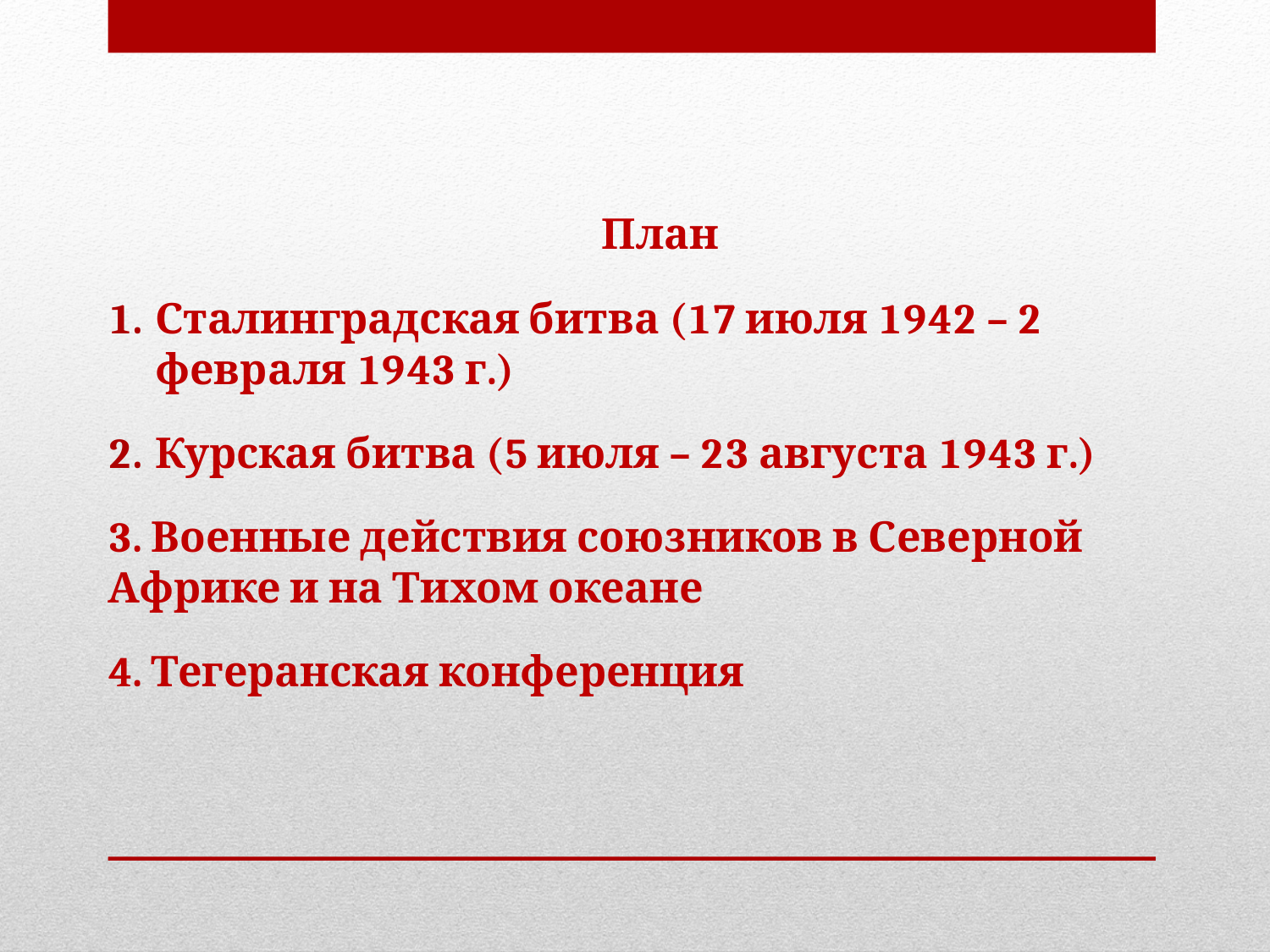

План

Сталинградская битва (17 июля 1942 – 2 февраля 1943 г.)

Курская битва (5 июля – 23 августа 1943 г.)

3. Военные действия союзников в Северной Африке и на Тихом океане

4. Тегеранская конференция